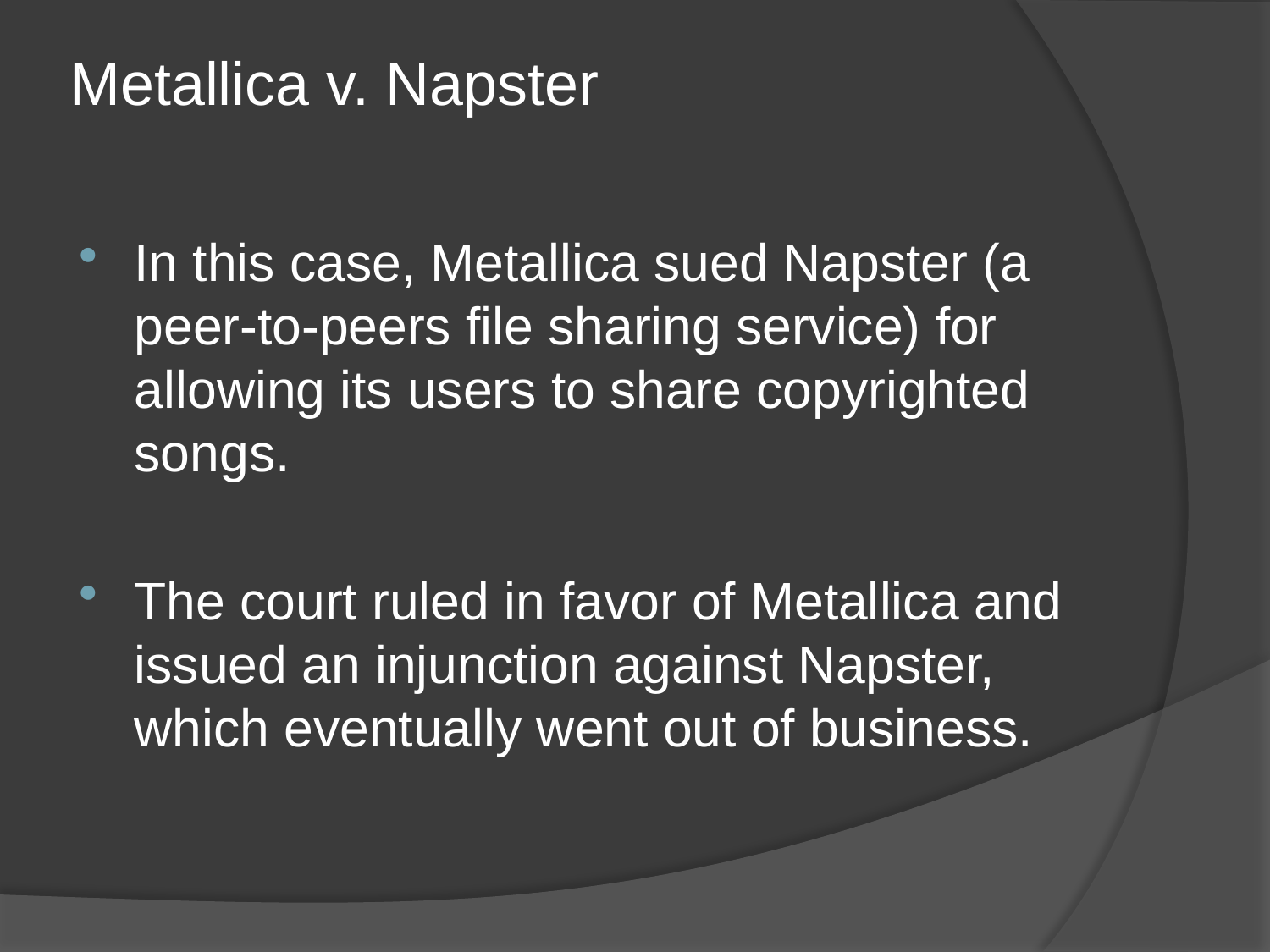

# Metallica v. Napster
In this case, Metallica sued Napster (a peer-to-peers file sharing service) for allowing its users to share copyrighted songs.

The court ruled in favor of Metallica and issued an injunction against Napster, which eventually went out of business.